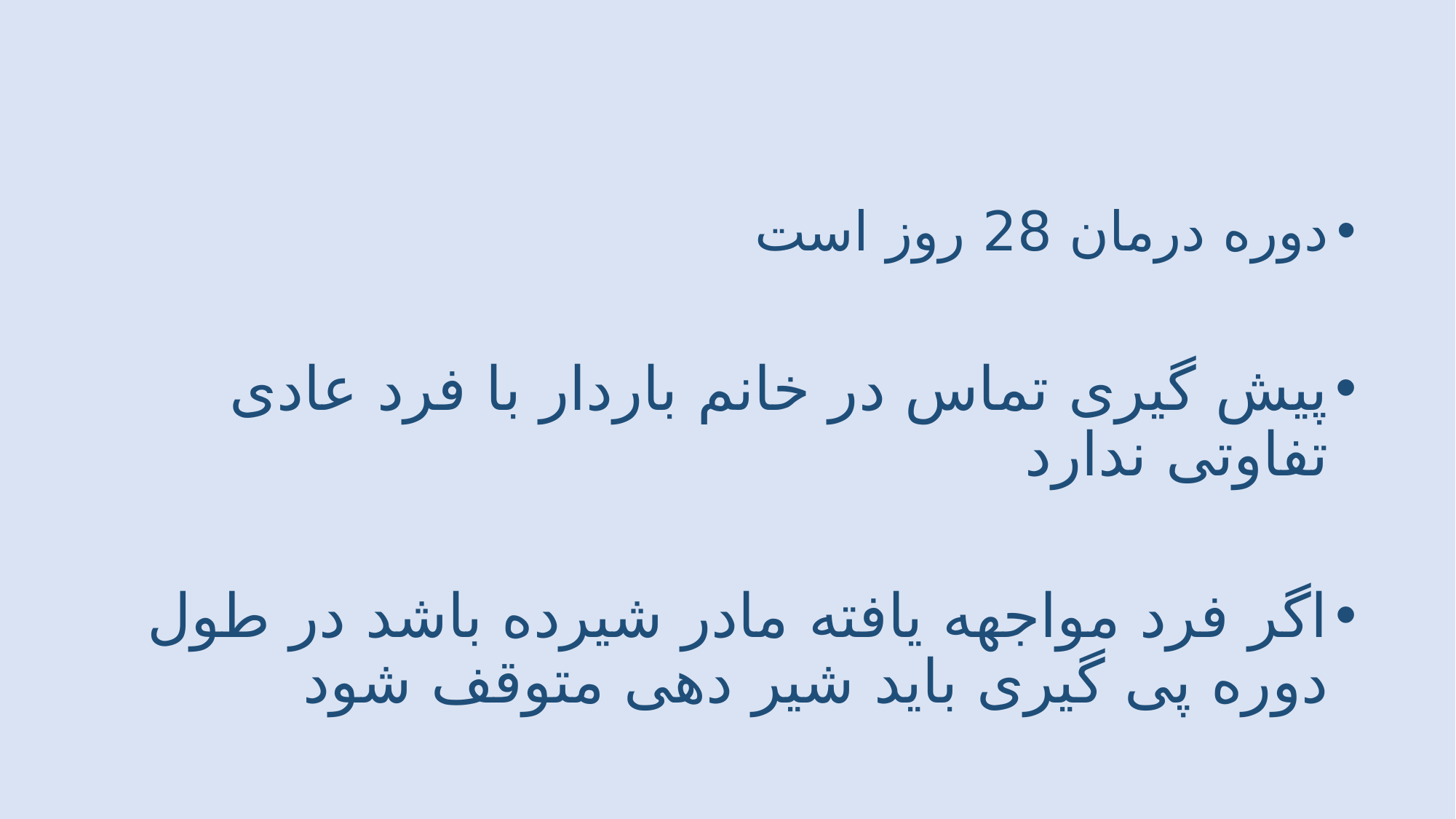

دوره درمان 28 روز است

پیش گیری تماس در خانم باردار با فرد عادی تفاوتی ندارد

اگر فرد مواجهه یافته مادر شیرده باشد در طول دوره پی گیری باید شیر دهی متوقف شود